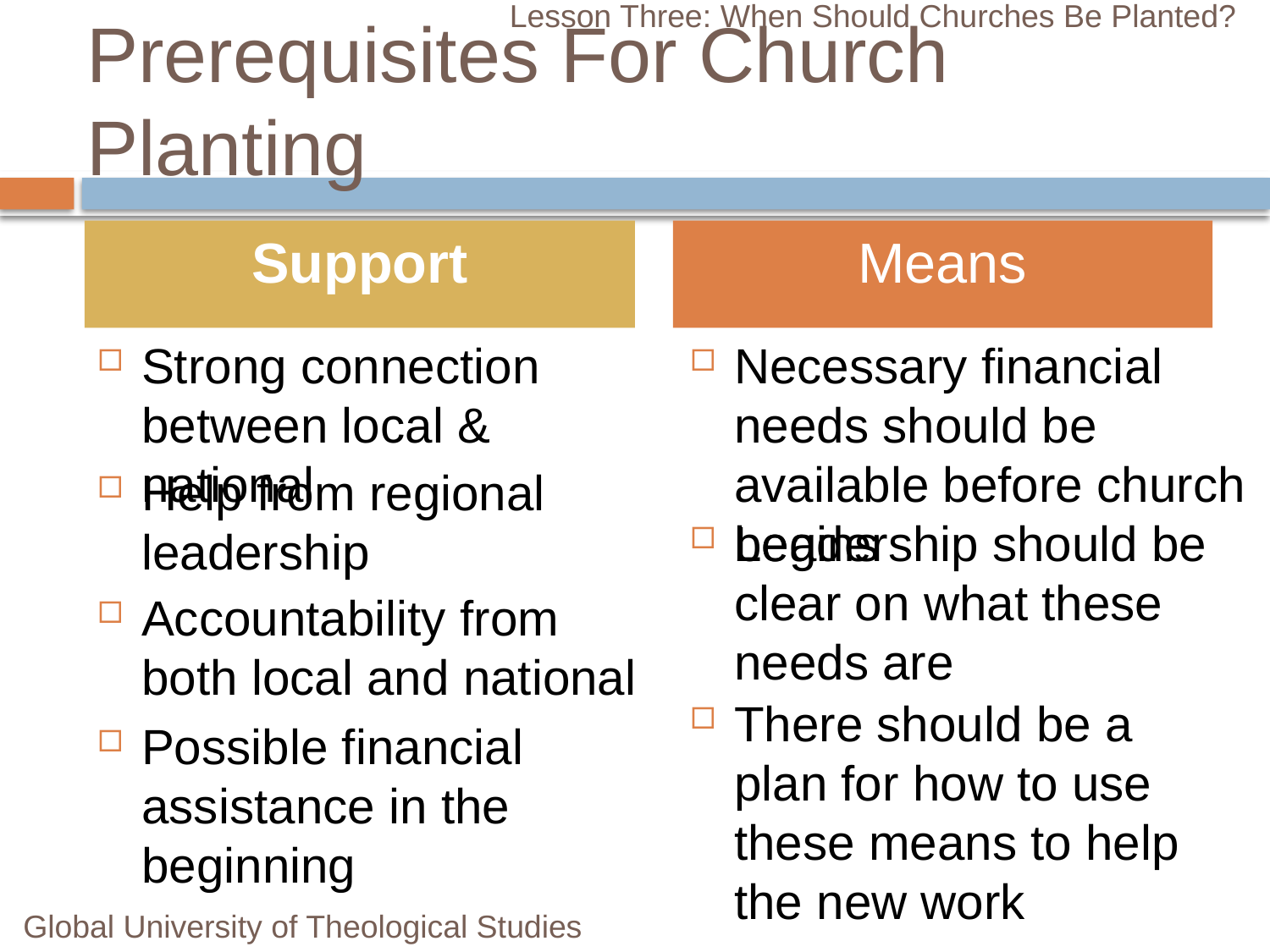

Lesson Three: When Should Churches Be Planted?
# Prerequisites For Church Planting
Support
Means
Strong connection between local & national
Necessary financial needs should be available before church begins
Help from regional leadership
Leadership should be clear on what these needs are
Accountability from both local and national
There should be a plan for how to use these means to help the new work
Possible financial assistance in the beginning
Global University of Theological Studies